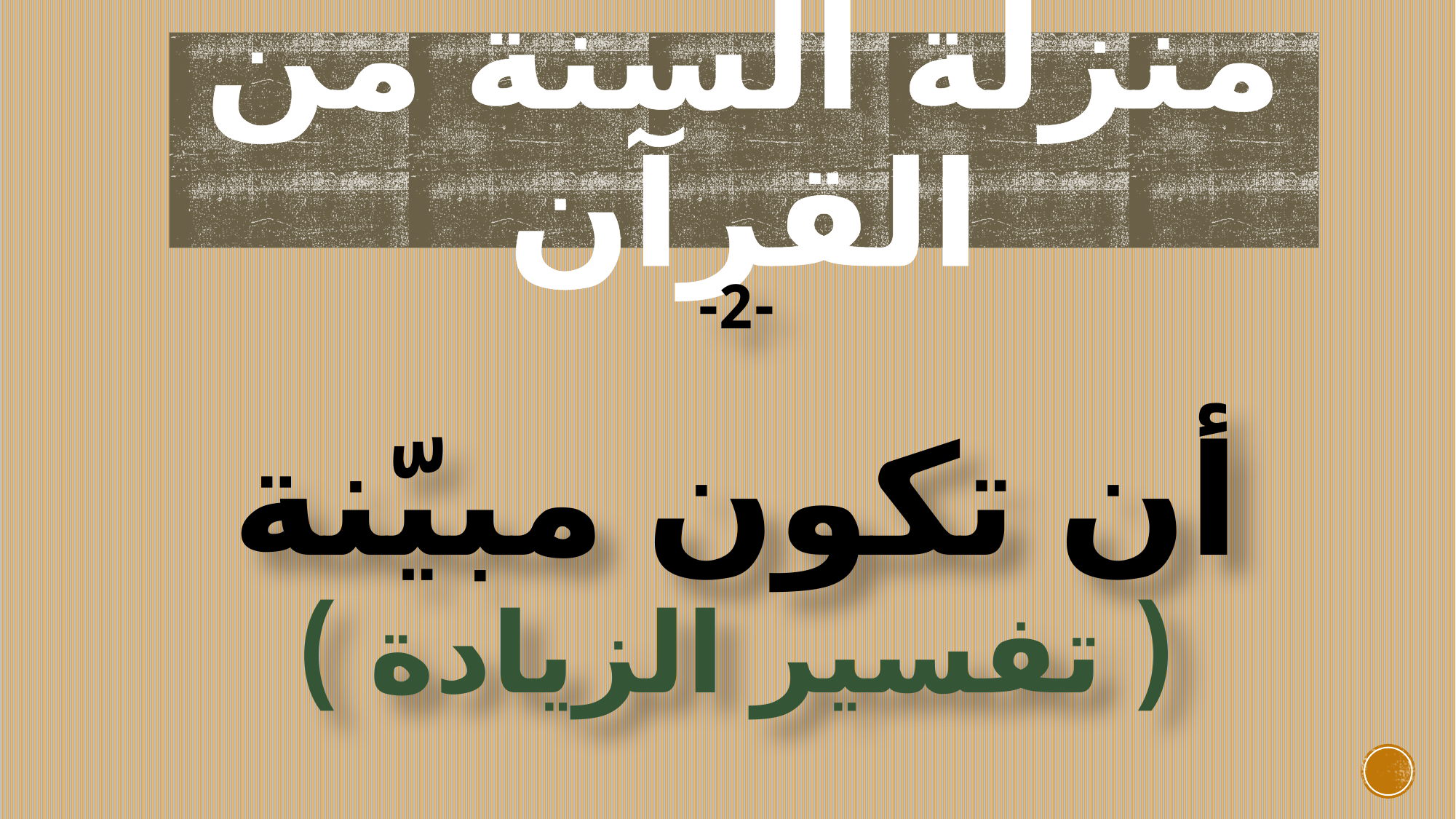

# منزلة السنة من القرآن
-2-

أن تكون مبيّنة
( تفسير الزيادة )